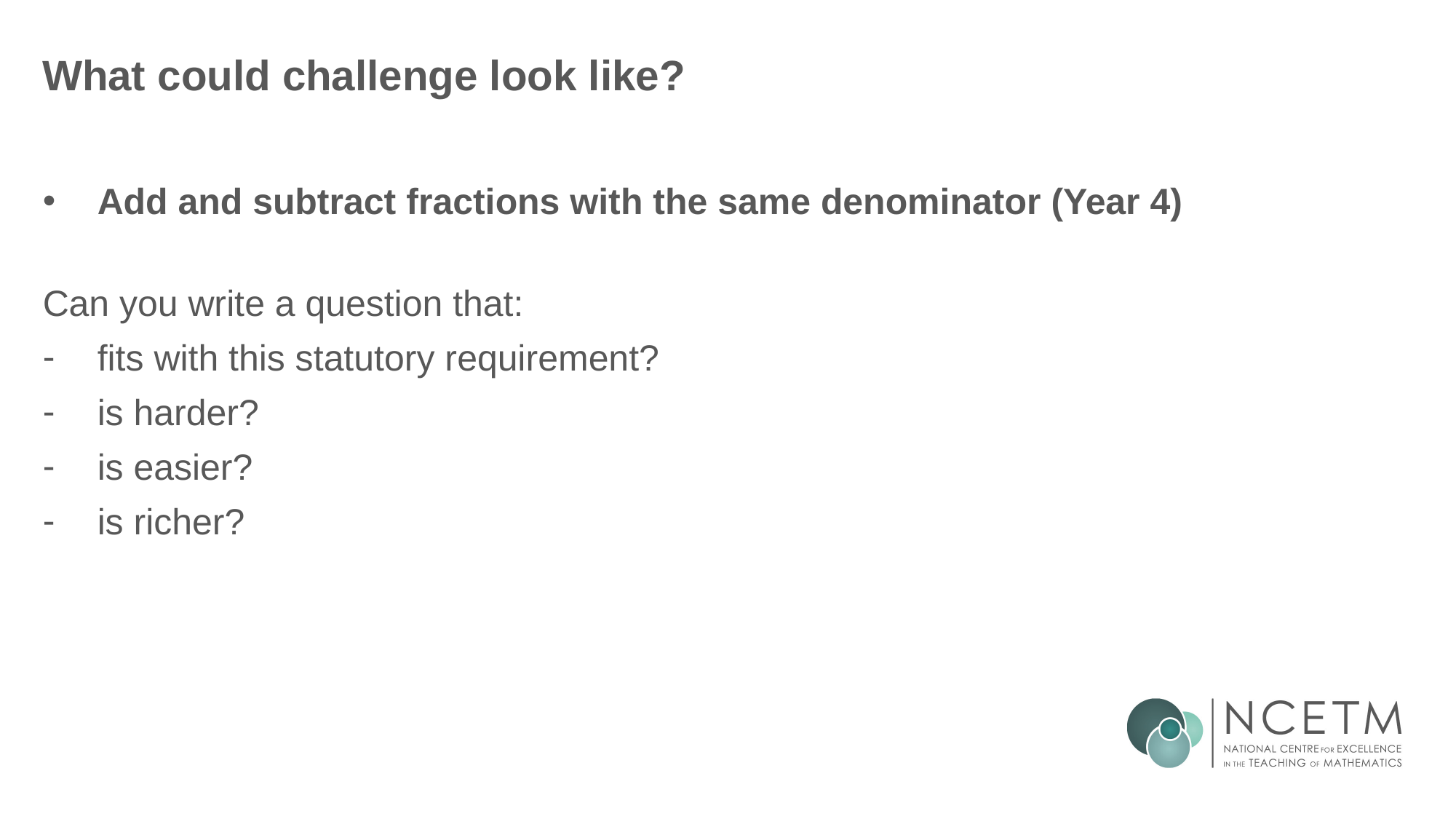

# What could challenge look like?
Add and subtract fractions with the same denominator (Year 4)

Can you write a question that:
fits with this statutory requirement?
is harder?
is easier?
is richer?